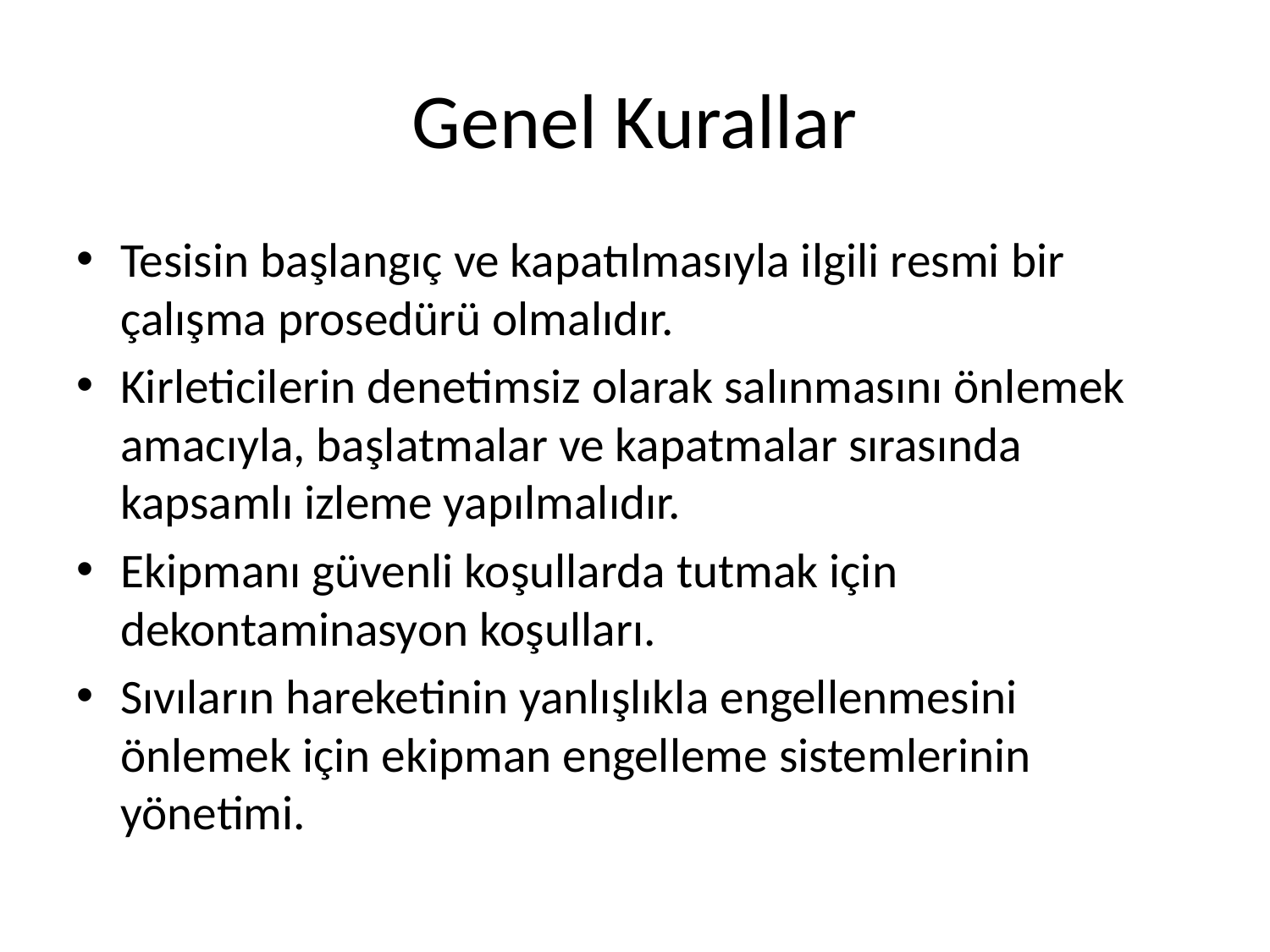

# Genel Kurallar
Tesisin başlangıç ​​ve kapatılmasıyla ilgili resmi bir çalışma prosedürü olmalıdır.
Kirleticilerin denetimsiz olarak salınmasını önlemek amacıyla, başlatmalar ve kapatmalar sırasında kapsamlı izleme yapılmalıdır.
Ekipmanı güvenli koşullarda tutmak için dekontaminasyon koşulları.
Sıvıların hareketinin yanlışlıkla engellenmesini önlemek için ekipman engelleme sistemlerinin yönetimi.